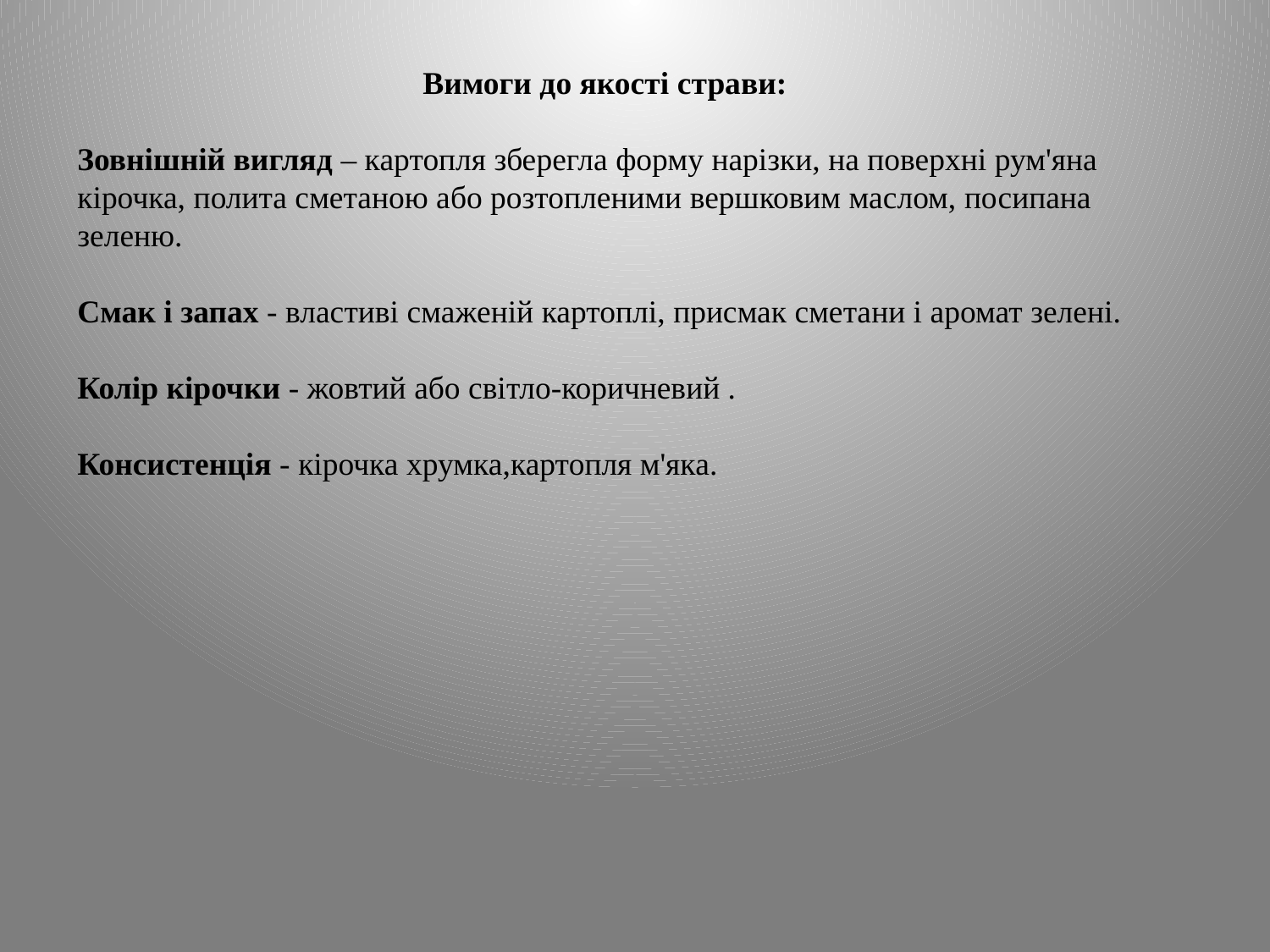

Вимоги до якості страви:

Зовнішній вигляд – картопля зберегла форму нарізки, на поверхні рум'яна кірочка, полита сметаною або розтопленими вершковим маслом, посипана зеленю.

Смак і запах - властиві смаженій картоплі, присмак сметани і аромат зелені.

Колір кірочки - жовтий або світло-коричневий .

Консистенція - кірочка хрумка,картопля м'яка.